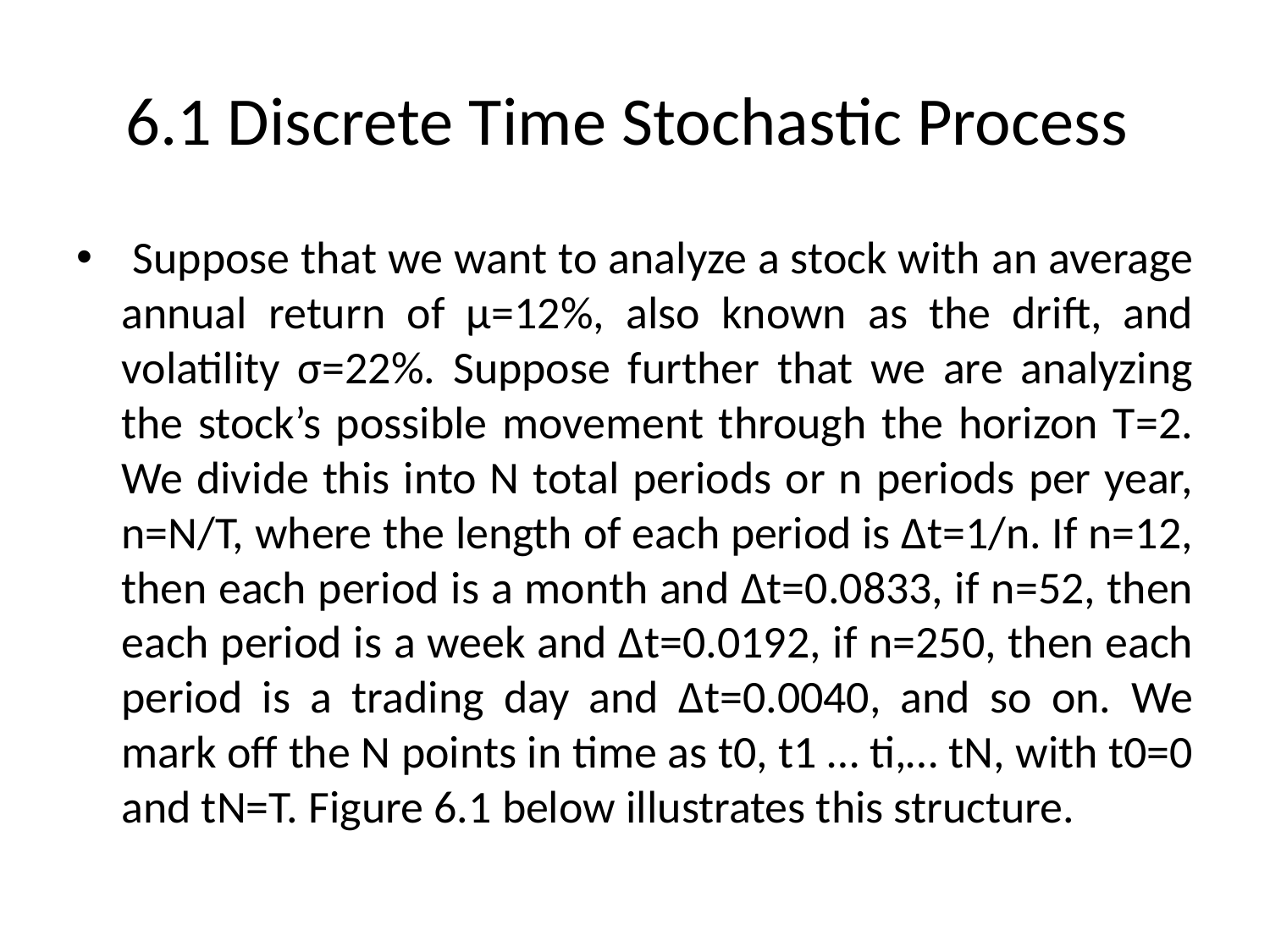

# 6.1 Discrete Time Stochastic Process
 Suppose that we want to analyze a stock with an average annual return of μ=12%, also known as the drift, and volatility σ=22%. Suppose further that we are analyzing the stock’s possible movement through the horizon T=2. We divide this into N total periods or n periods per year, n=N/T, where the length of each period is Δt=1/n. If n=12, then each period is a month and Δt=0.0833, if n=52, then each period is a week and Δt=0.0192, if n=250, then each period is a trading day and Δt=0.0040, and so on. We mark off the N points in time as t0, t1 … ti,… tN, with t0=0 and tN=T. Figure 6.1 below illustrates this structure.